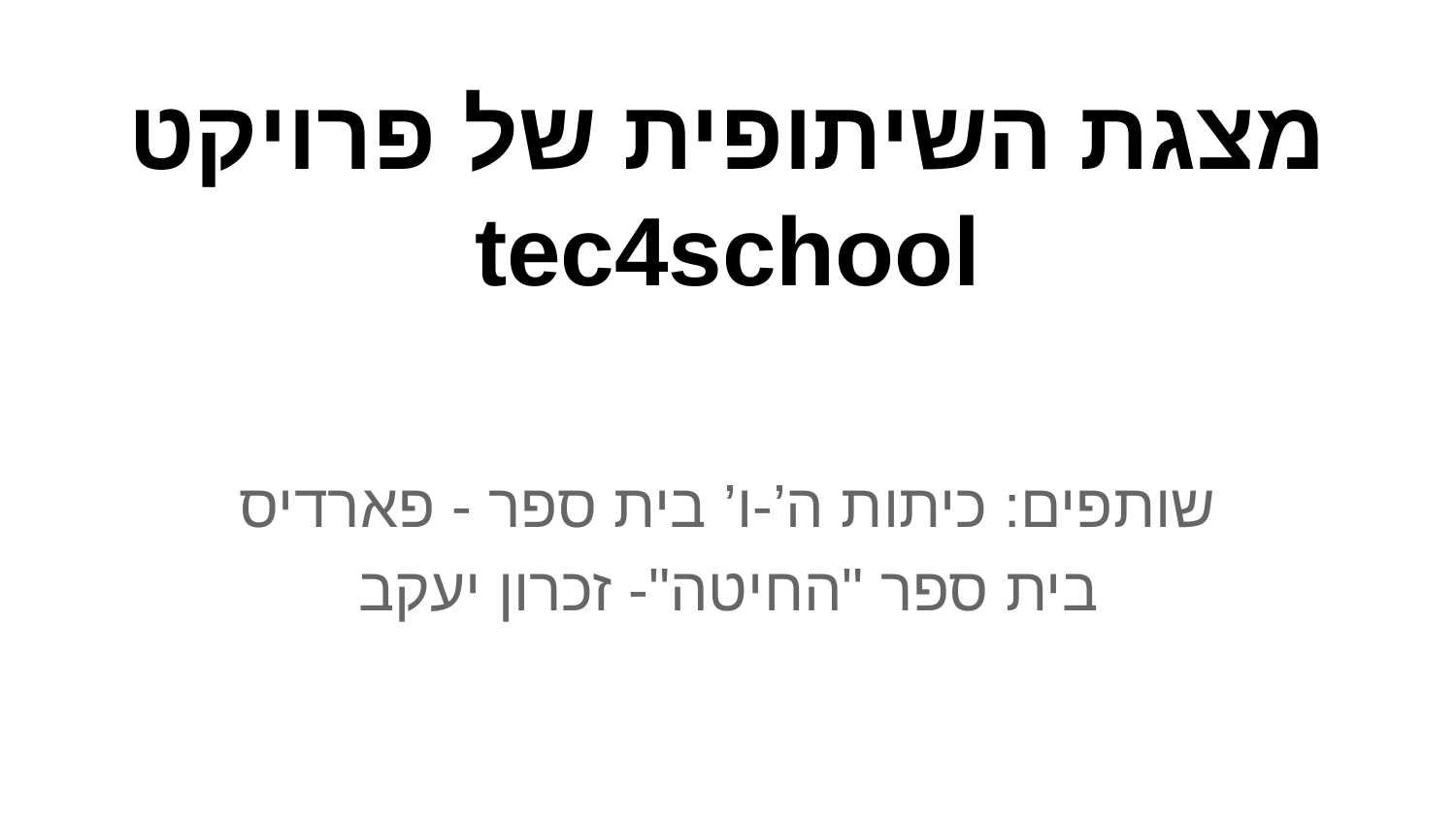

# מצגת השיתופית של פרויקט tec4school

שותפים: כיתות ה’-ו’ בית ספר - פארדיס
              בית ספר "החיטה"- זכרון יעקב